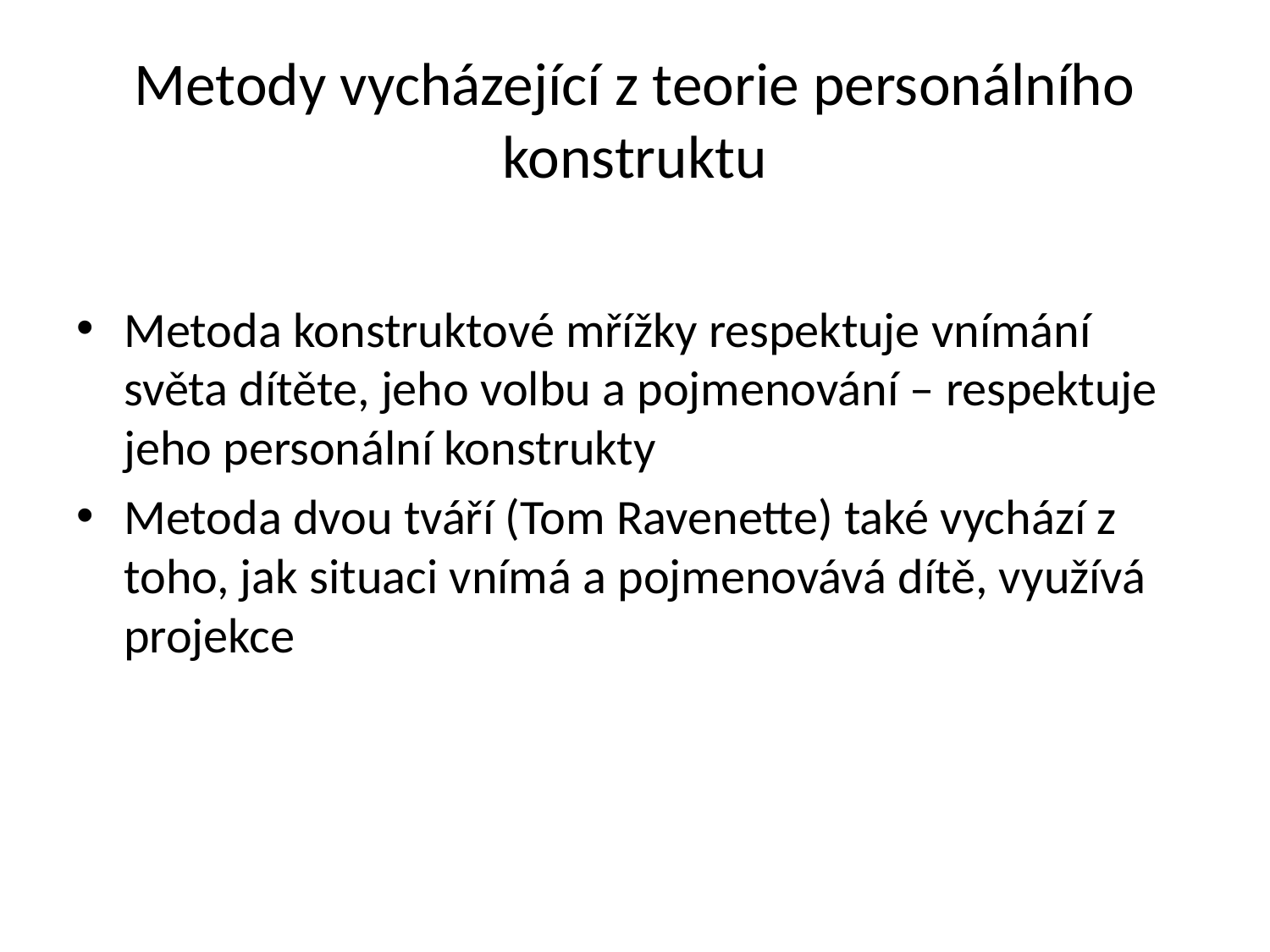

# Metody vycházející z teorie personálního konstruktu

Metoda konstruktové mřížky respektuje vnímání světa dítěte, jeho volbu a pojmenování – respektuje jeho personální konstrukty
Metoda dvou tváří (Tom Ravenette) také vychází z toho, jak situaci vnímá a pojmenovává dítě, využívá projekce